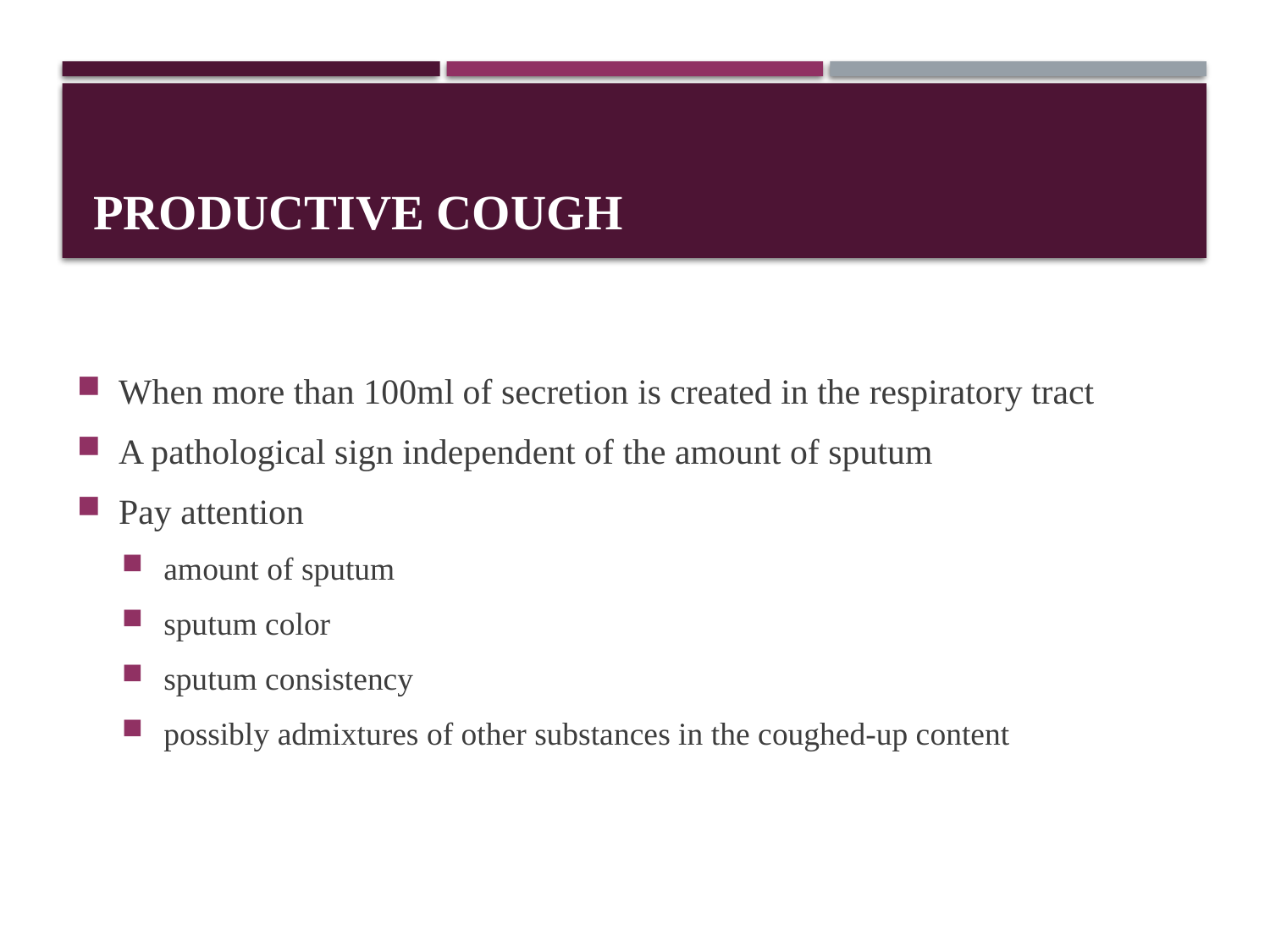

# PRODUCTIVE COUGH
When more than 100ml of secretion is created in the respiratory tract
A pathological sign independent of the amount of sputum
Pay attention
amount of sputum
sputum color
sputum consistency
possibly admixtures of other substances in the coughed-up content